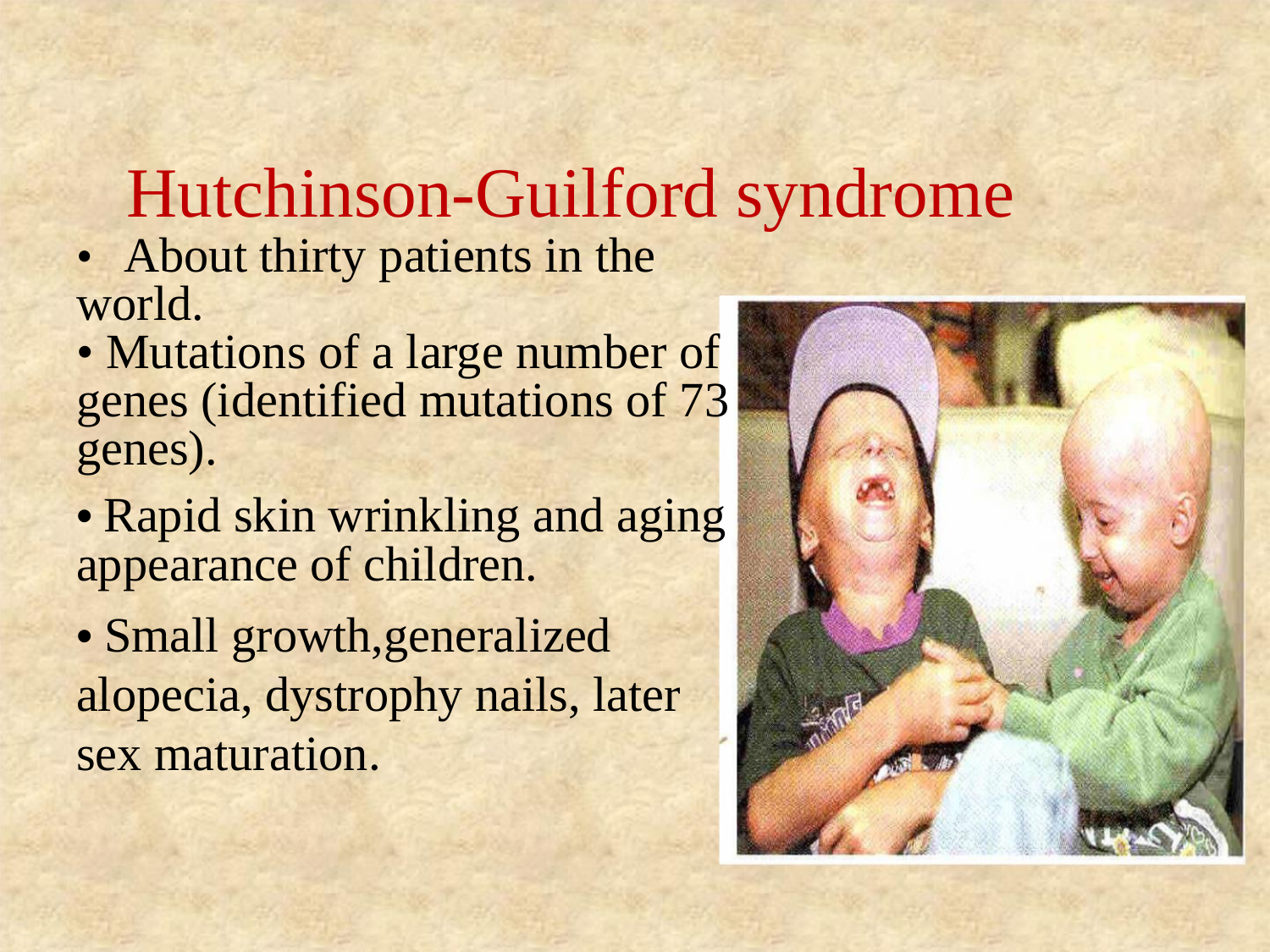

Hutchinson-Guilford syndrome
• About thirty patients in the world.
• Mutations of a large number of genes (identified mutations of 73 genes).
• Rapid skin wrinkling and aging appearance of children.

• Small growth,generalized alopecia, dystrophy nails, later sex maturation.